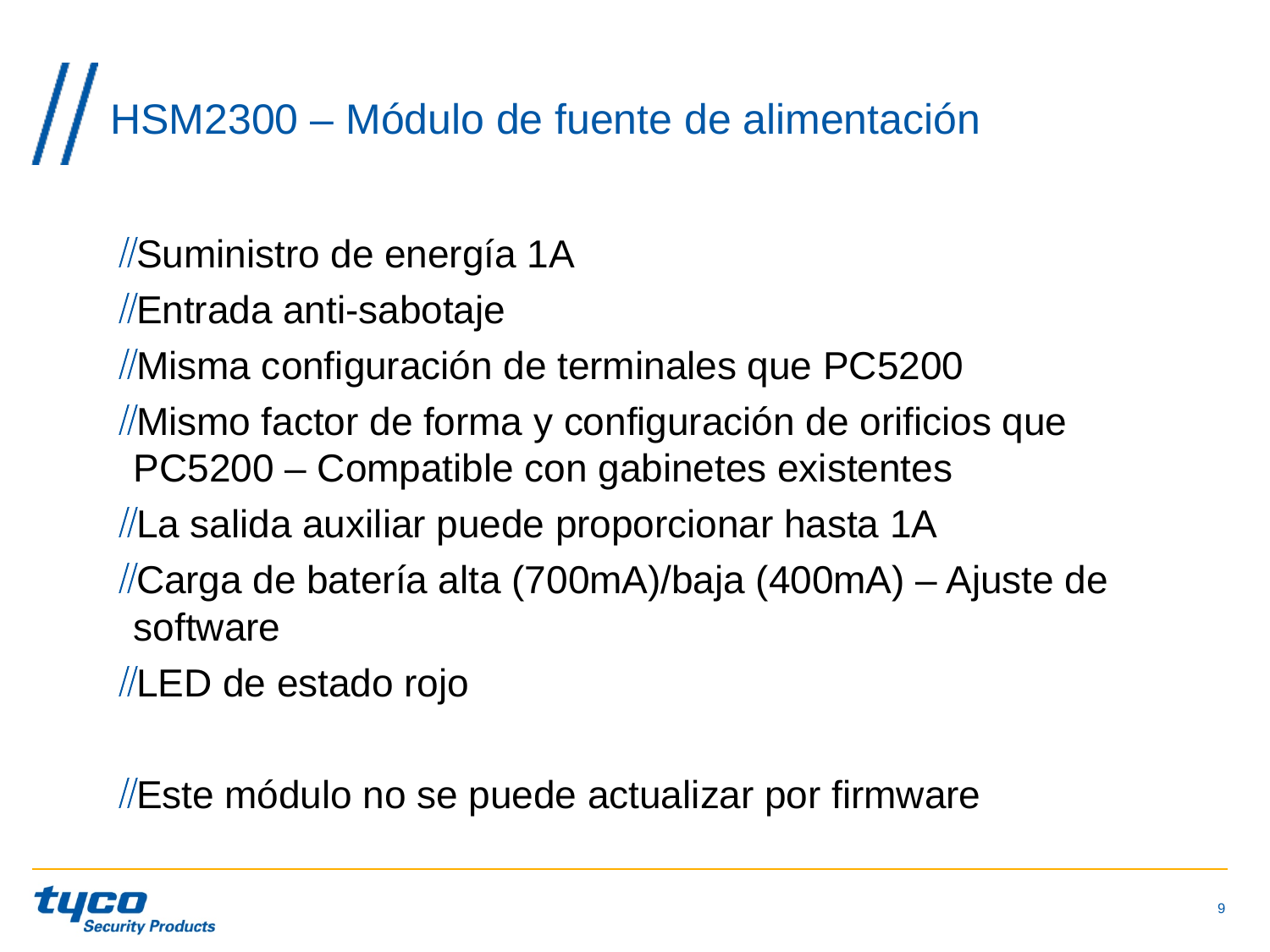

# HSM2300 – Módulo de fuente de alimentación
Suministro de energía 1A
Entrada anti-sabotaje
Misma configuración de terminales que PC5200
Mismo factor de forma y configuración de orificios que PC5200 – Compatible con gabinetes existentes
La salida auxiliar puede proporcionar hasta 1A
Carga de batería alta (700mA)/baja (400mA) – Ajuste de software
LED de estado rojo

Este módulo no se puede actualizar por firmware
9